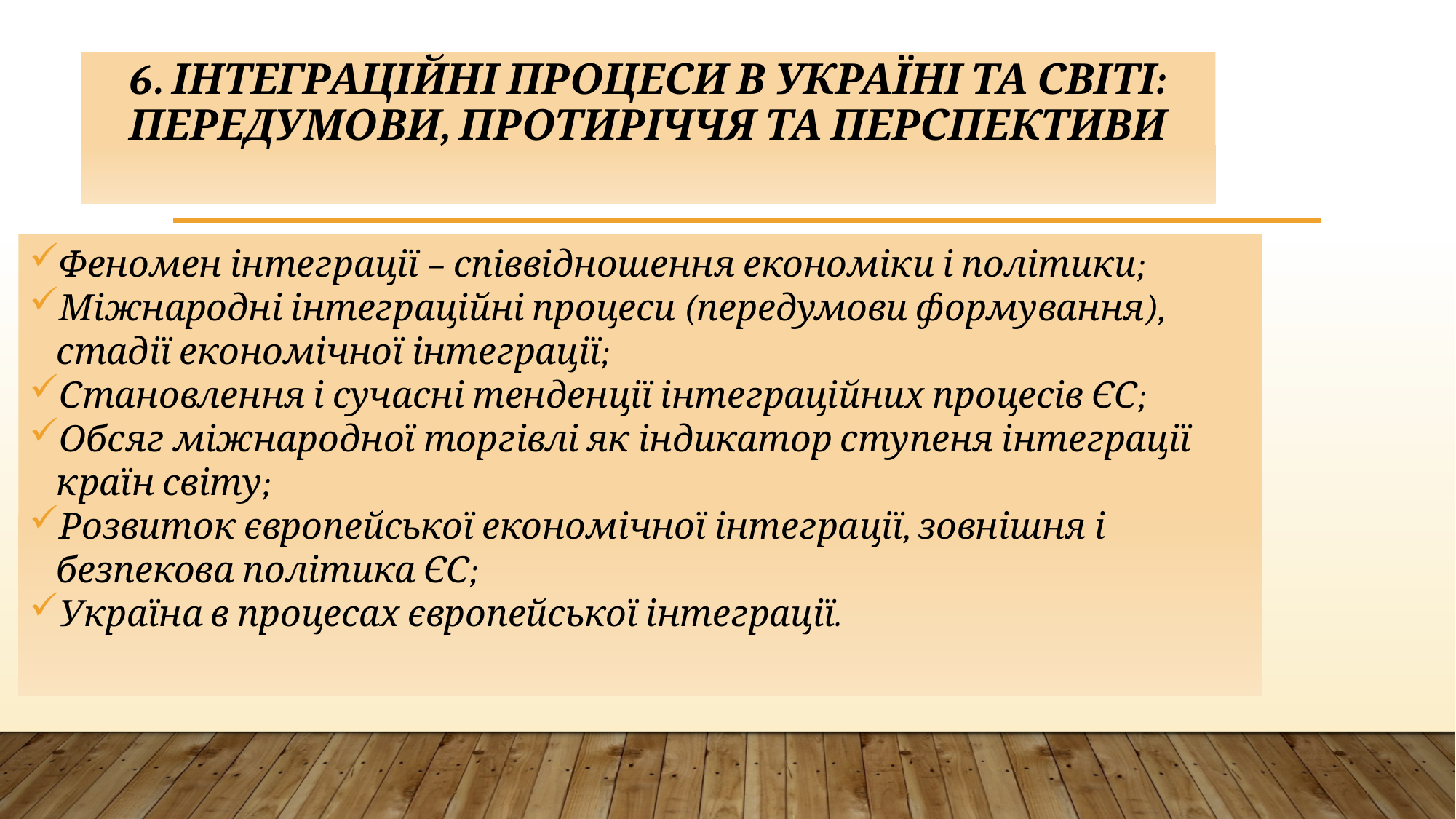

# 6. Інтеграційні процеси в Україні та світі: передумови, протиріччя та перспективи
Феномен інтеграції – співвідношення економіки і політики;
Міжнародні інтеграційні процеси (передумови формування), стадії економічної інтеграції;
Становлення і сучасні тенденції інтеграційних процесів ЄС;
Обсяг міжнародної торгівлі як індикатор ступеня інтеграції країн світу;
Розвиток європейської економічної інтеграції, зовнішня і безпекова політика ЄС;
Україна в процесах європейської інтеграції.